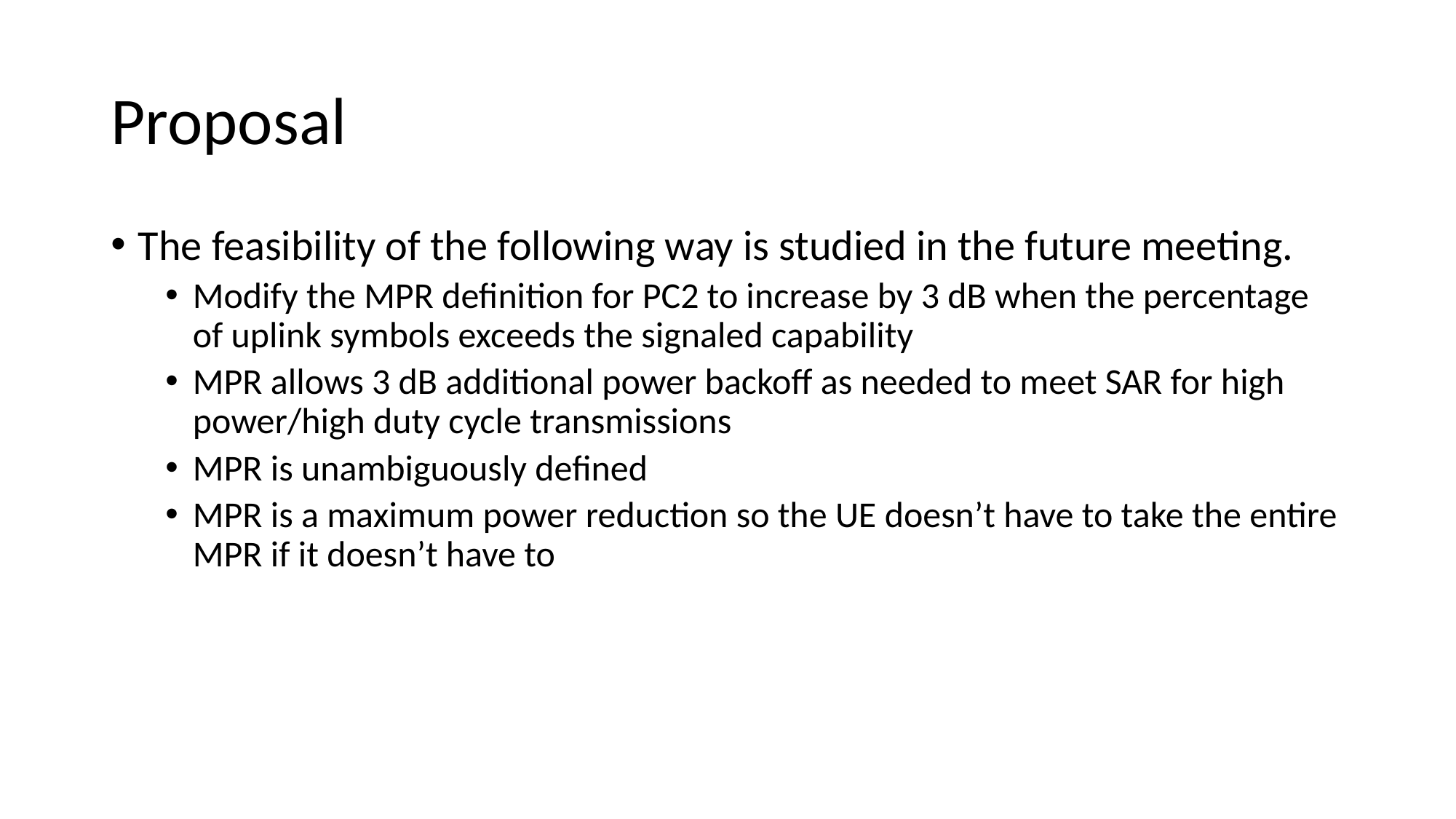

# Proposal
The feasibility of the following way is studied in the future meeting.
Modify the MPR definition for PC2 to increase by 3 dB when the percentage of uplink symbols exceeds the signaled capability
MPR allows 3 dB additional power backoff as needed to meet SAR for high power/high duty cycle transmissions
MPR is unambiguously defined
MPR is a maximum power reduction so the UE doesn’t have to take the entire MPR if it doesn’t have to